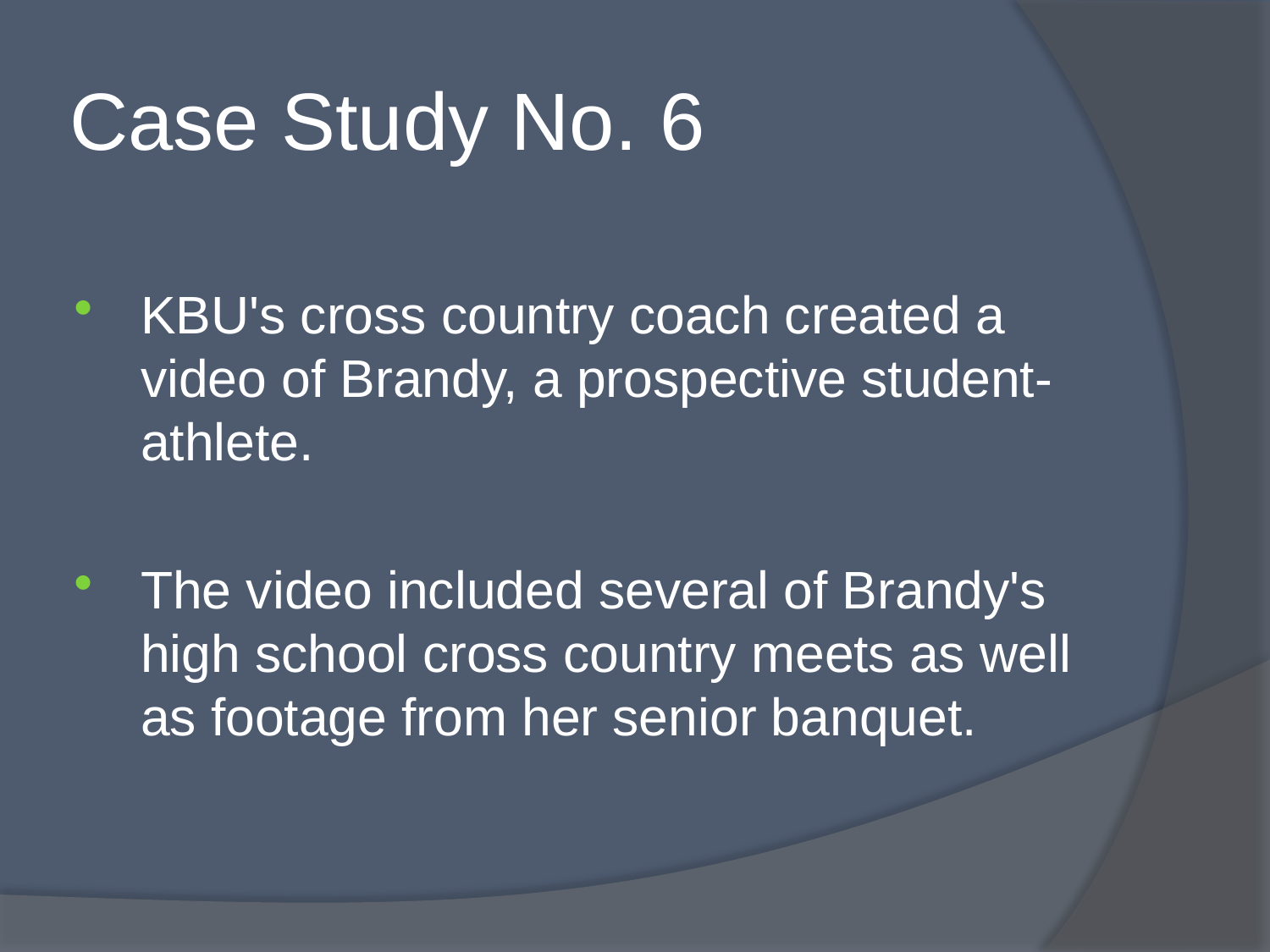

# Case Study No. 6
KBU's cross country coach created a video of Brandy, a prospective student-athlete.

The video included several of Brandy's high school cross country meets as well as footage from her senior banquet.